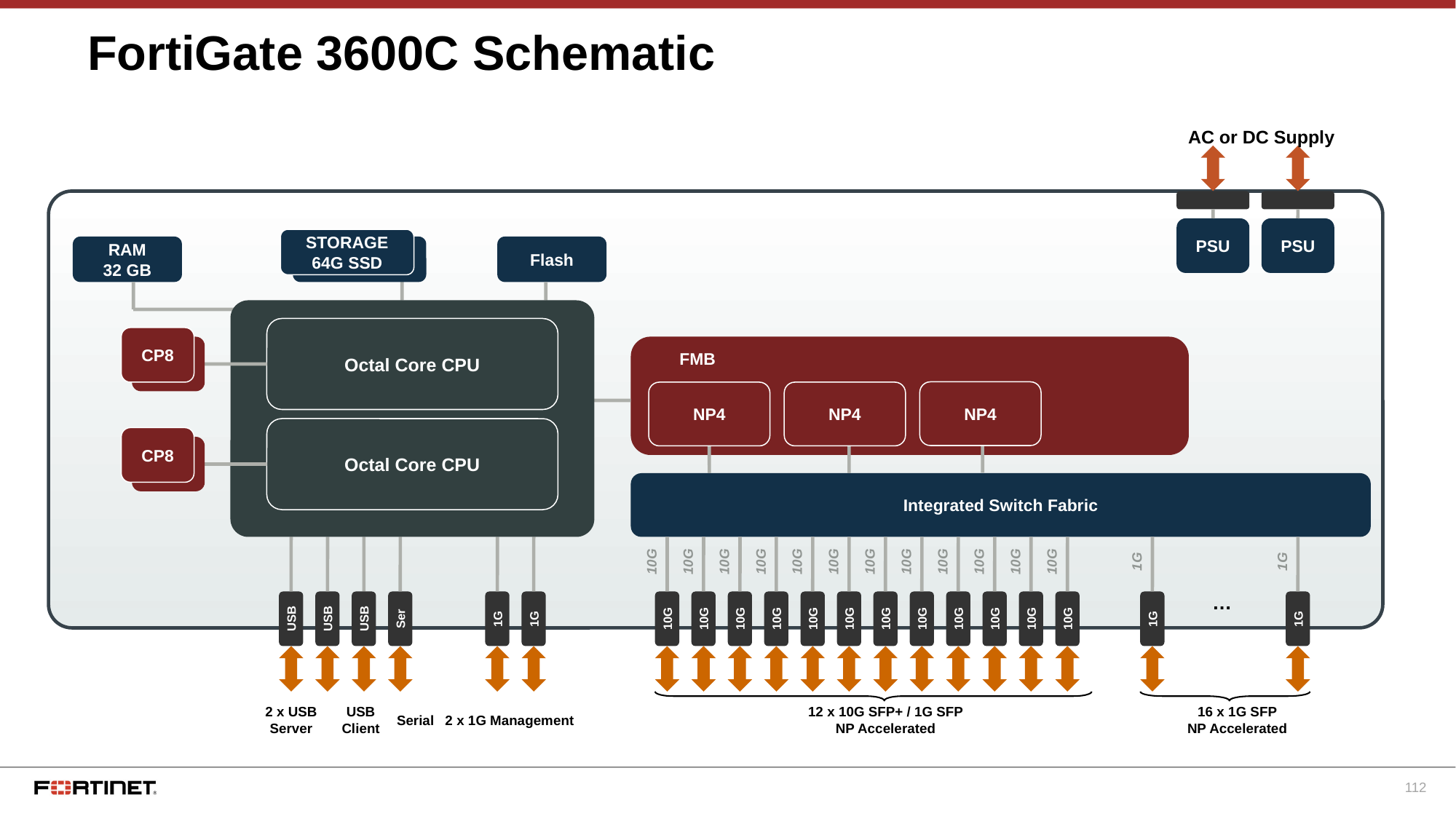

# FortiGate 3600C Schematic
AC or DC Supply

PSU
PSU
STORAGE 64G SSD
RAM
32 GB

Flash

Octal Core CPU
CP8
CP8

FMB

NP4
NP4
NP4

Octal Core CPU
CP8
CP8

Integrated Switch Fabric

1G
1G
10G
10G
10G
10G
10G
10G
10G
10G
10G
10G
10G
10G
…
1G
1G
USB
USB
USB
Ser
1G
1G
10G
10G
10G
10G
10G
10G
10G
10G
10G
10G
10G
10G

2 x USB
Server
USB
Client
12 x 10G SFP+ / 1G SFP
NP Accelerated
16 x 1G SFP
NP Accelerated
Serial
2 x 1G Management